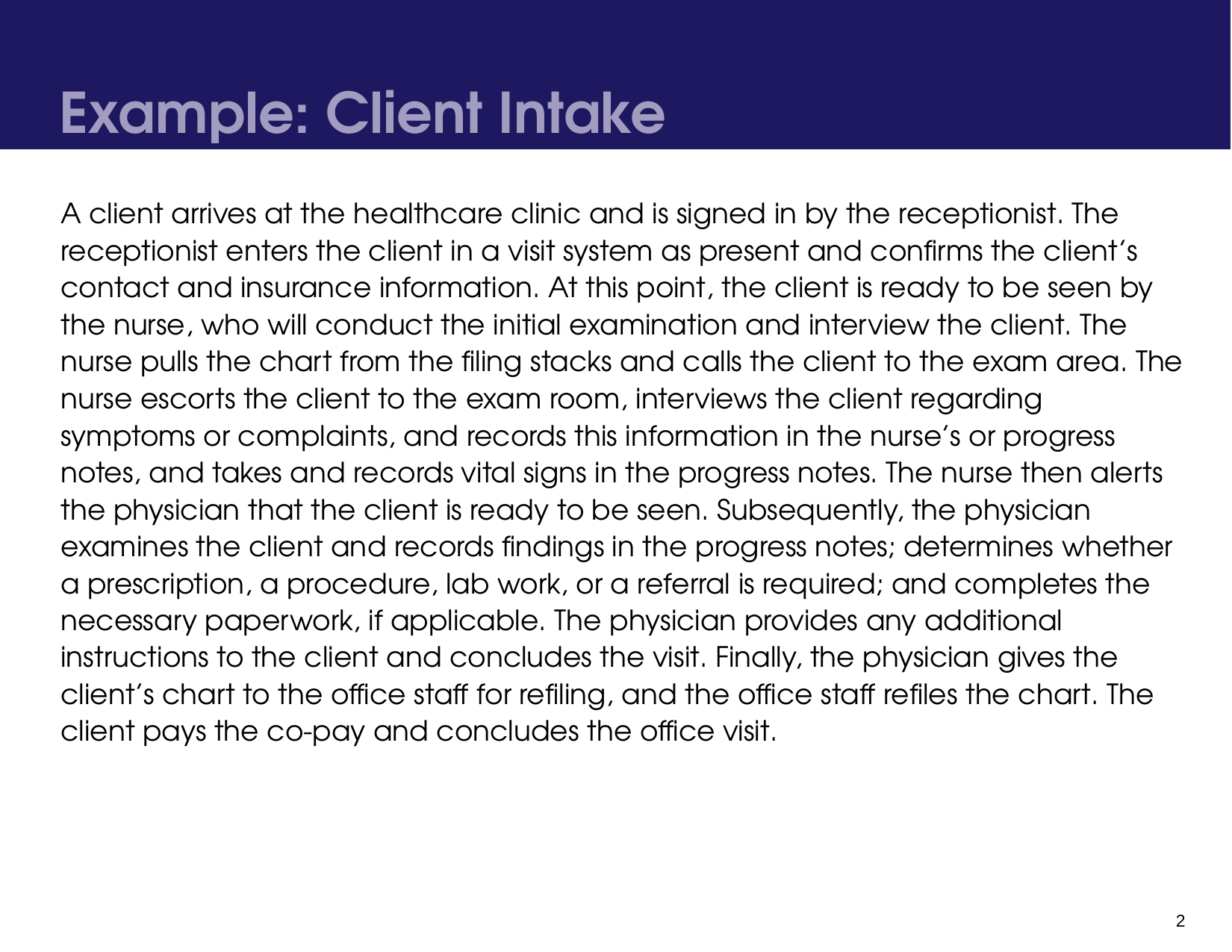

# Example: Client Intake

A client arrives at the healthcare clinic and is signed in by the receptionist. The receptionist enters the client in a visit system as present and confirms the client’s contact and insurance information. At this point, the client is ready to be seen by the nurse, who will conduct the initial examination and interview the client. The nurse pulls the chart from the filing stacks and calls the client to the exam area. The nurse escorts the client to the exam room, interviews the client regarding symptoms or complaints, and records this information in the nurse’s or progress notes, and takes and records vital signs in the progress notes. The nurse then alerts the physician that the client is ready to be seen. Subsequently, the physician examines the client and records findings in the progress notes; determines whether a prescription, a procedure, lab work, or a referral is required; and completes the necessary paperwork, if applicable. The physician provides any additional instructions to the client and concludes the visit. Finally, the physician gives the client’s chart to the office staff for refiling, and the office staff refiles the chart. The client pays the co-pay and concludes the office visit.
2